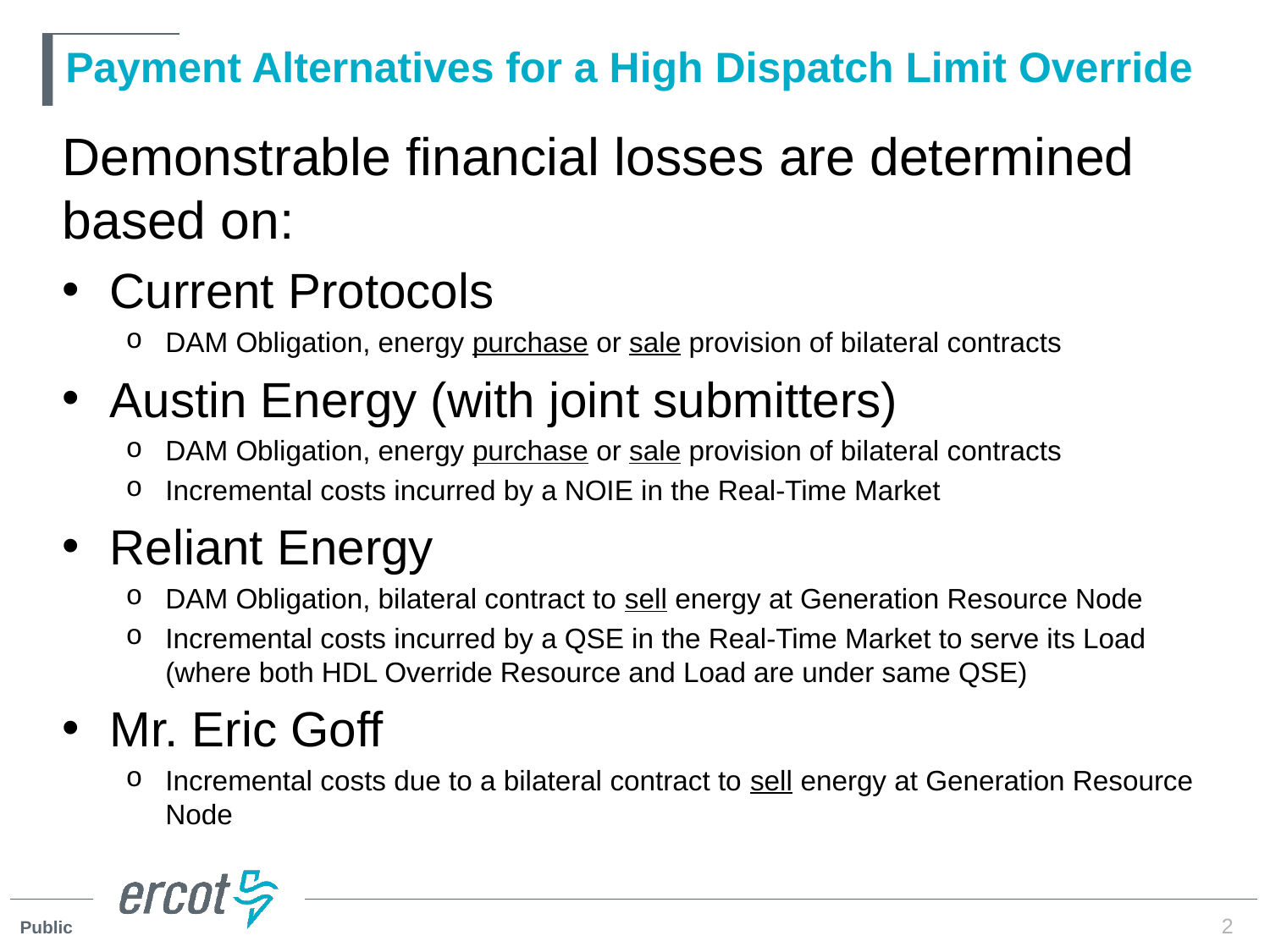

# Payment Alternatives for a High Dispatch Limit Override
Demonstrable financial losses are determined based on:
Current Protocols
DAM Obligation, energy purchase or sale provision of bilateral contracts
Austin Energy (with joint submitters)
DAM Obligation, energy purchase or sale provision of bilateral contracts
Incremental costs incurred by a NOIE in the Real-Time Market
Reliant Energy
DAM Obligation, bilateral contract to sell energy at Generation Resource Node
Incremental costs incurred by a QSE in the Real-Time Market to serve its Load (where both HDL Override Resource and Load are under same QSE)
Mr. Eric Goff
Incremental costs due to a bilateral contract to sell energy at Generation Resource Node

2